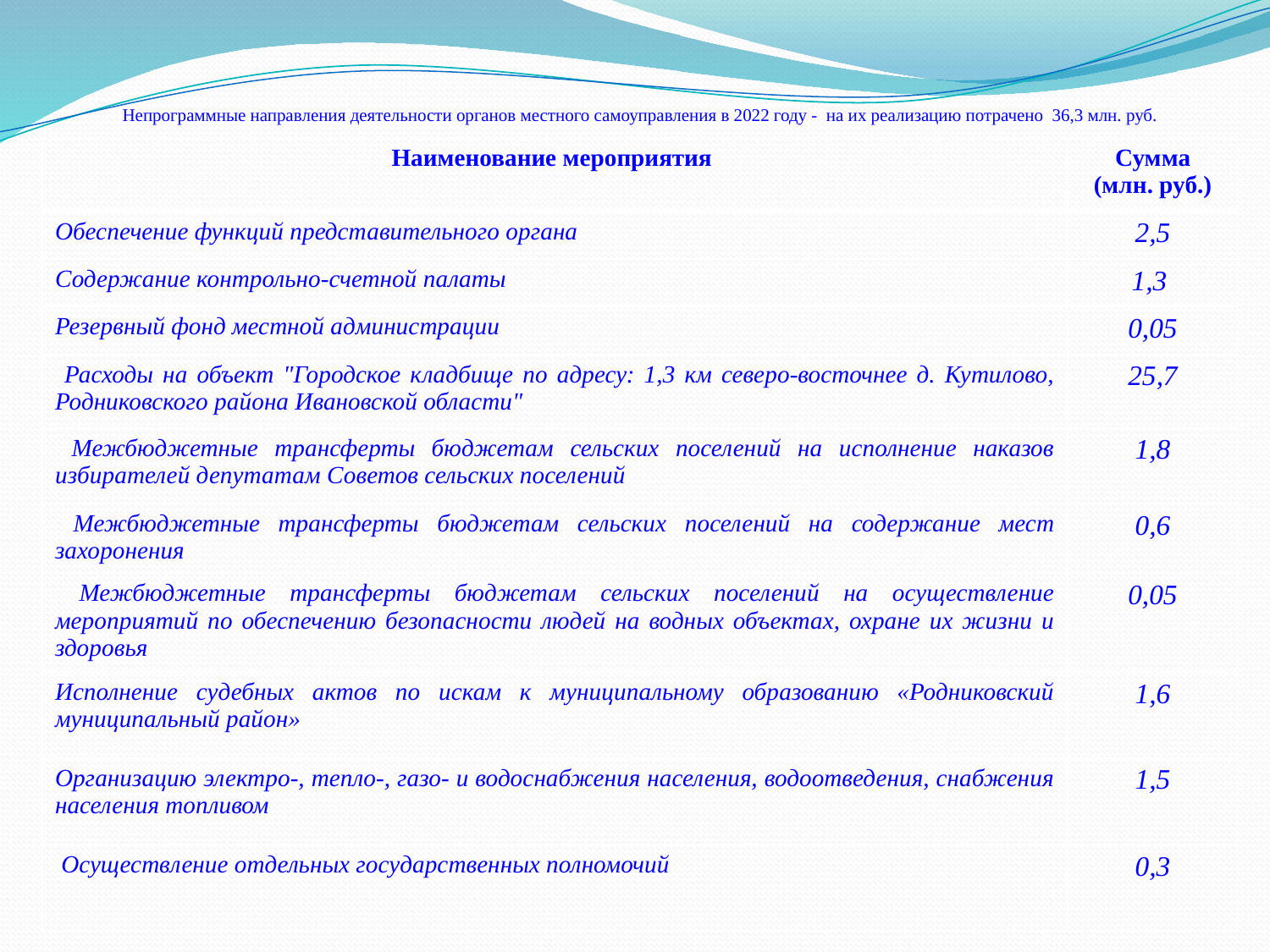

# Непрограммные направления деятельности органов местного самоуправления в 2022 году -  на их реализацию потрачено  36,3 млн. руб.
| Наименование мероприятия | Сумма (млн. руб.) |
| --- | --- |
| Обеспечение функций представительного органа | 2,5 |
| Содержание контрольно-счетной палаты | 1,3 |
| Резервный фонд местной администрации | 0,05 |
| Расходы на объект "Городское кладбище по адресу: 1,3 км северо-восточнее д. Кутилово, Родниковского района Ивановской области" | 25,7 |
| Межбюджетные трансферты бюджетам сельских поселений на исполнение наказов избирателей депутатам Советов сельских поселений | 1,8 |
| Межбюджетные трансферты бюджетам сельских поселений на содержание мест захоронения | 0,6 |
| Межбюджетные трансферты бюджетам сельских поселений на осуществление мероприятий по обеспечению безопасности людей на водных объектах, охране их жизни и здоровья | 0,05 |
| Исполнение судебных актов по искам к муниципальному образованию «Родниковский муниципальный район» | 1,6 |
| Организацию электро-, тепло-, газо- и водоснабжения населения, водоотведения, снабжения населения топливом | 1,5 |
| Осуществление отдельных государственных полномочий | 0,3 |